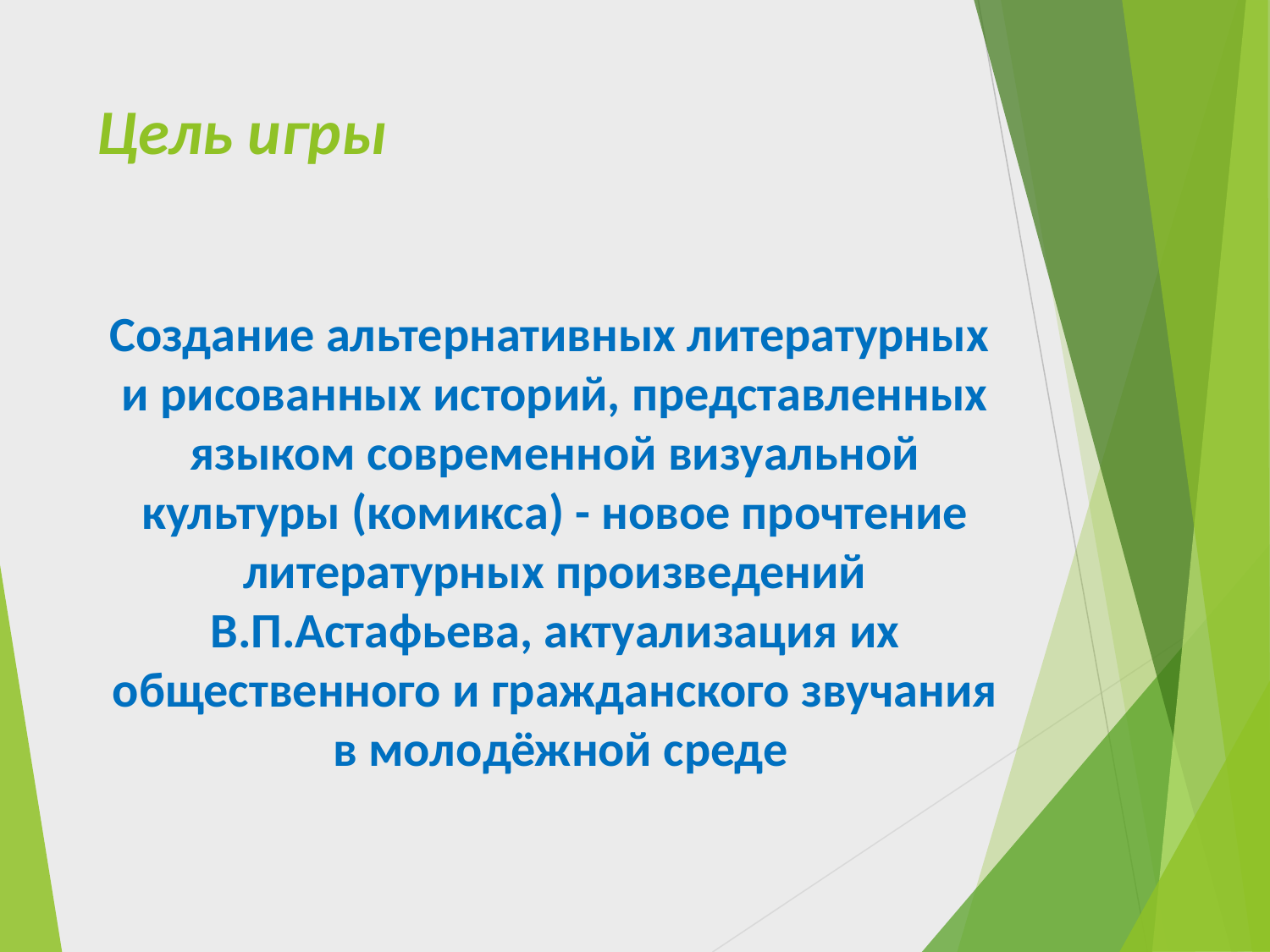

# Цель игры
Создание альтернативных литературных
и рисованных историй, представленных языком современной визуальной культуры (комикса) - новое прочтение литературных произведений В.П.Астафьева, актуализация их общественного и гражданского звучания  в молодёжной среде